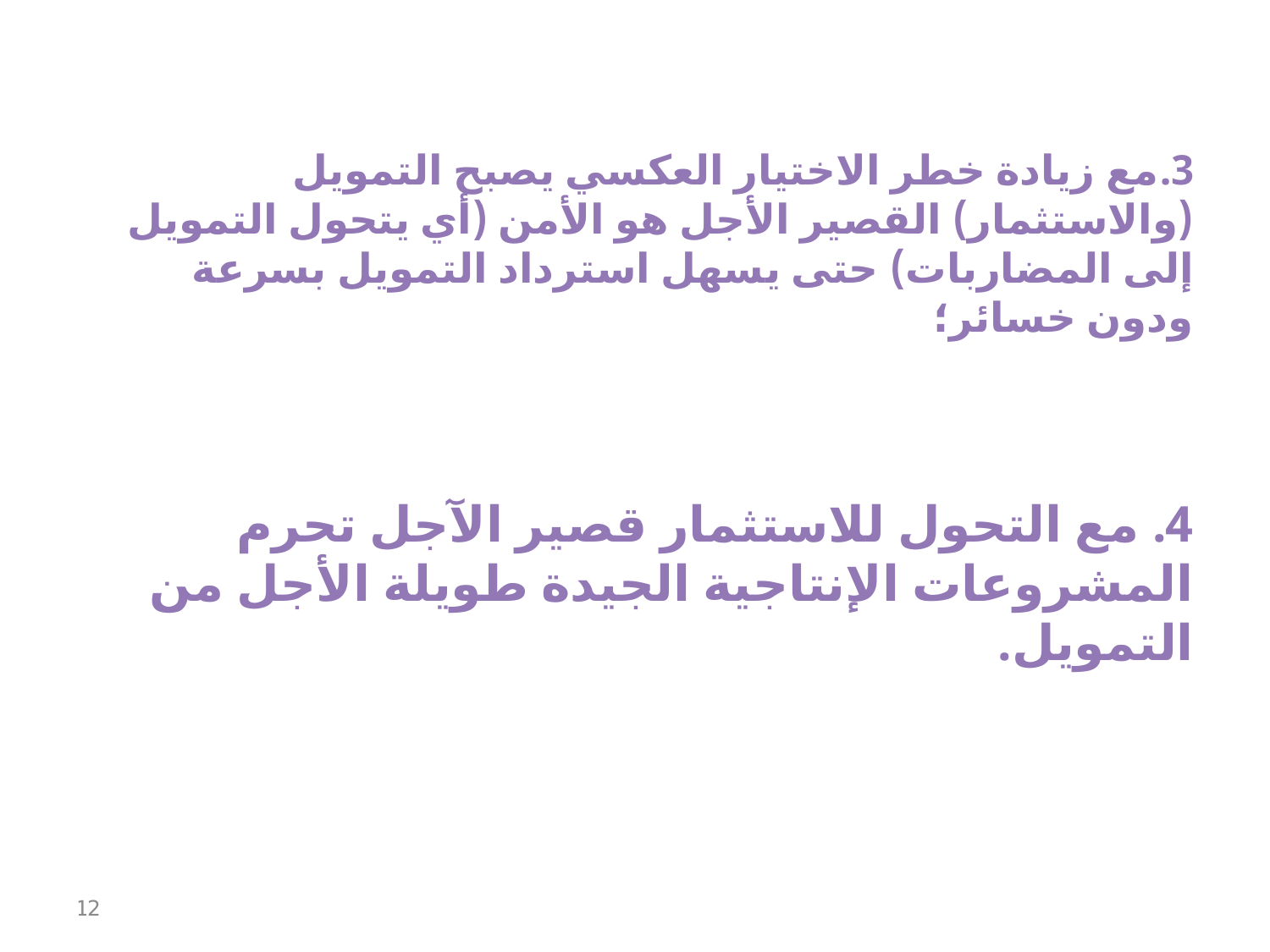

3.	مع زيادة خطر الاختيار العكسي يصبح التمويل (والاستثمار) 	القصير الأجل هو الأمن (أي يتحول التمويل إلى المضاربات) 	حتى يسهل استرداد التمويل بسرعة ودون خسائر؛

4. 	مع التحول للاستثمار قصير الآجل تحرم المشروعات الإنتاجية 	الجيدة طويلة الأجل من التمويل.
12